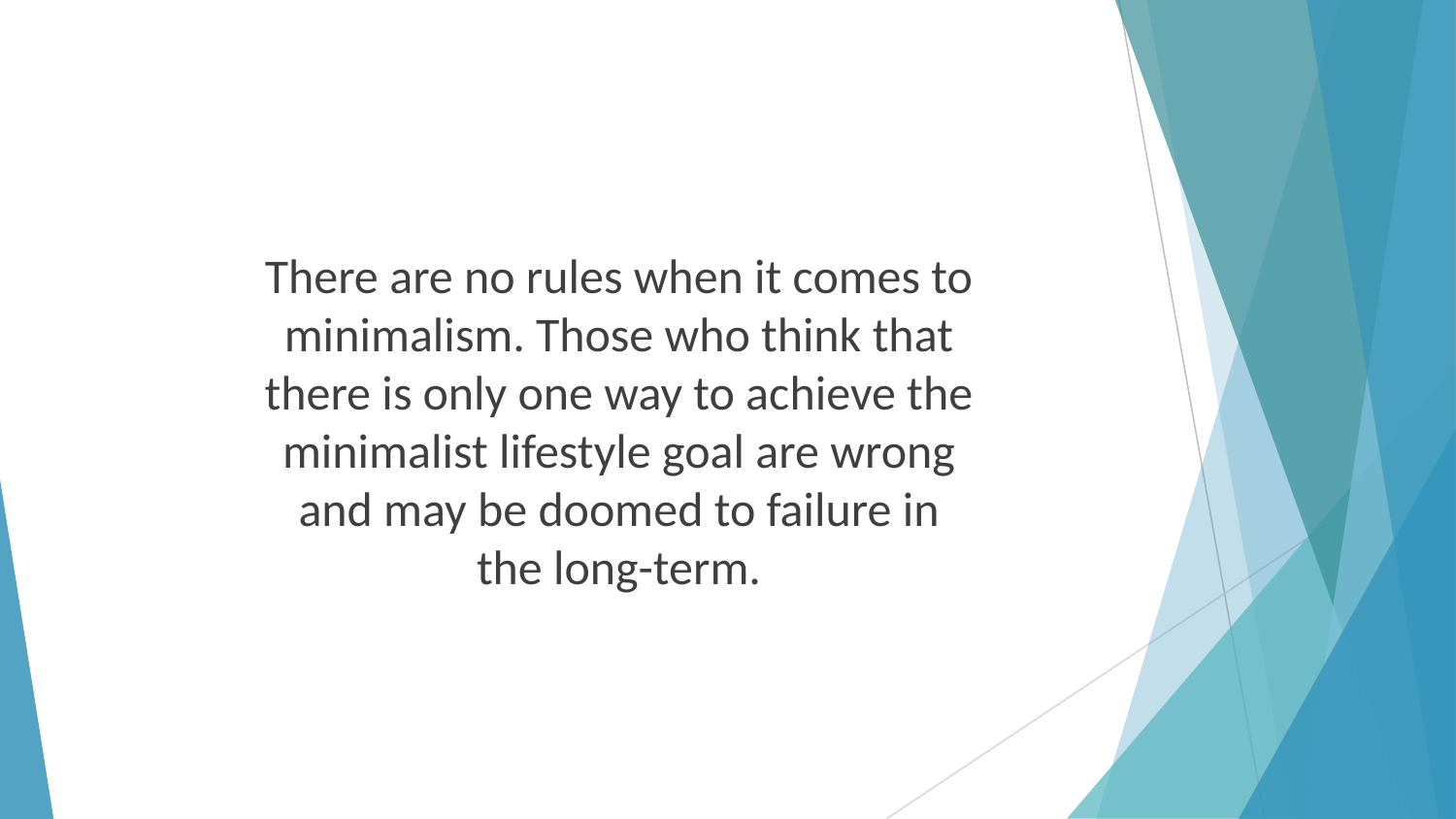

There are no rules when it comes to minimalism. Those who think that there is only one way to achieve the minimalist lifestyle goal are wrong and may be doomed to failure in the long-term.